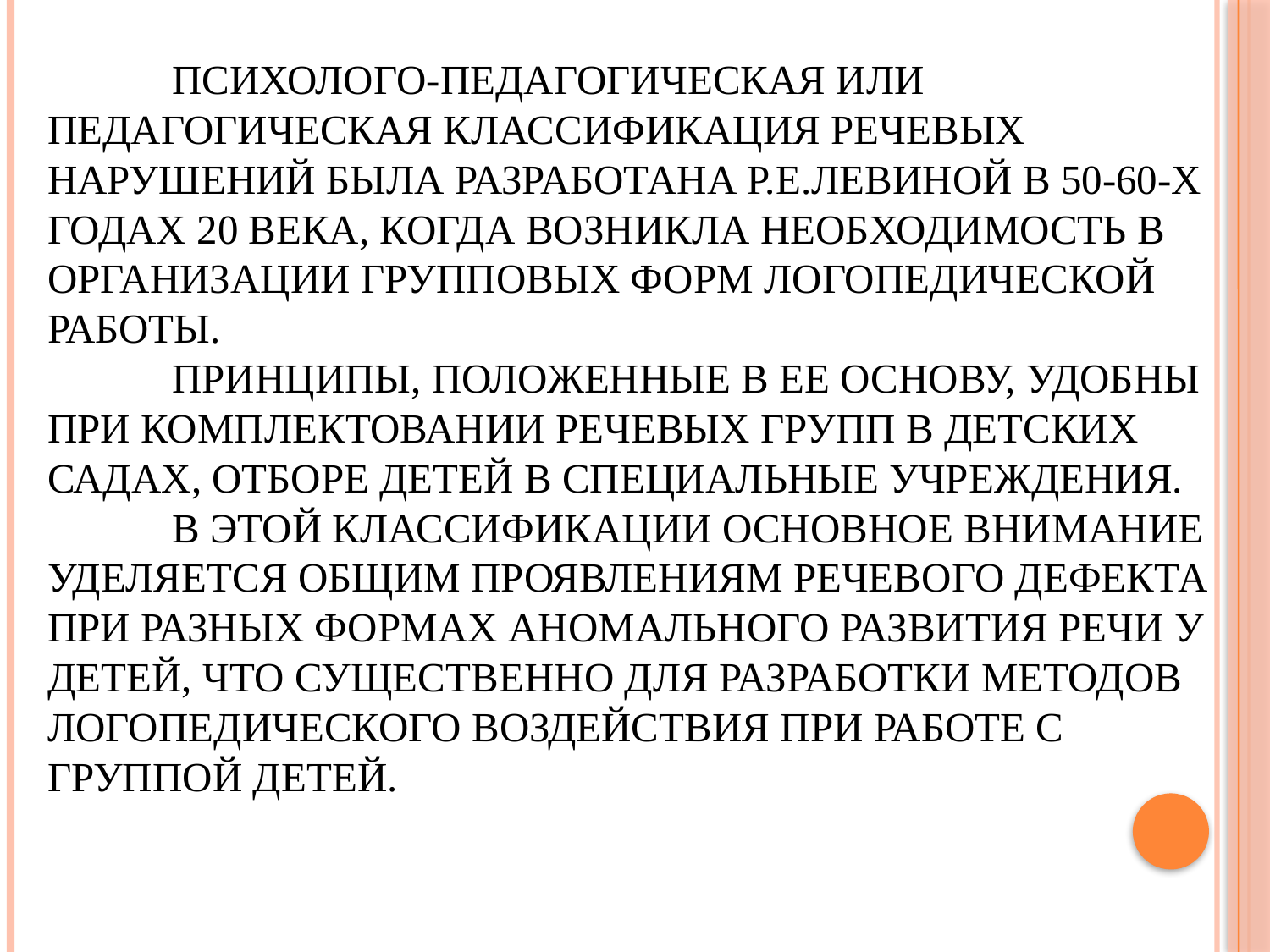

# Психолого-педагогическая или педагогическая классификация речевых нарушений была разработана Р.Е.Левиной в 50-60-х годах 20 века, когда возникла необходимость в организации групповых форм логопедической работы. Принципы, положенные в ее основу, удобны при комплектовании речевых групп в детских садах, отборе детей в специальные учреждения. В этой классификации основное внимание уделяется общим проявлениям речевого дефекта при разных формах аномального развития речи у детей, что существенно для разработки методов логопедического воздействия при работе с группой детей.